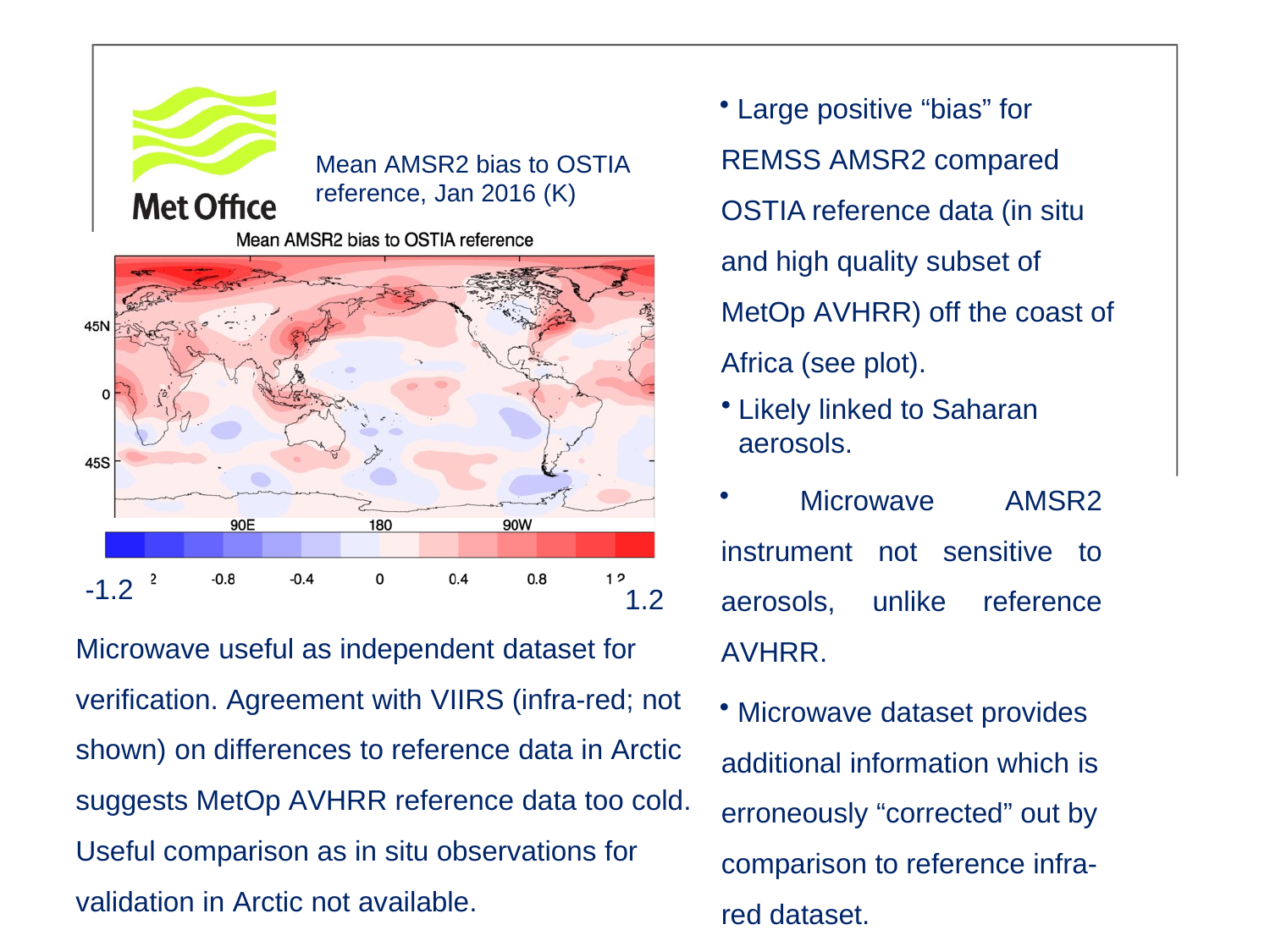

Large positive “bias” for REMSS AMSR2 compared OSTIA reference data (in situ and high quality subset of MetOp AVHRR) off the coast of Africa (see plot).
Mean AMSR2 bias to OSTIA reference, Jan 2016 (K)

Likely linked to Saharan aerosols.
 Microwave AMSR2 instrument not sensitive to aerosols, unlike reference AVHRR.

-1.2
1.2
Microwave useful as independent dataset for verification. Agreement with VIIRS (infra-red; not shown) on differences to reference data in Arctic suggests MetOp AVHRR reference data too cold. Useful comparison as in situ observations for validation in Arctic not available.
 Microwave dataset provides additional information which is erroneously “corrected” out by comparison to reference infra-red dataset.